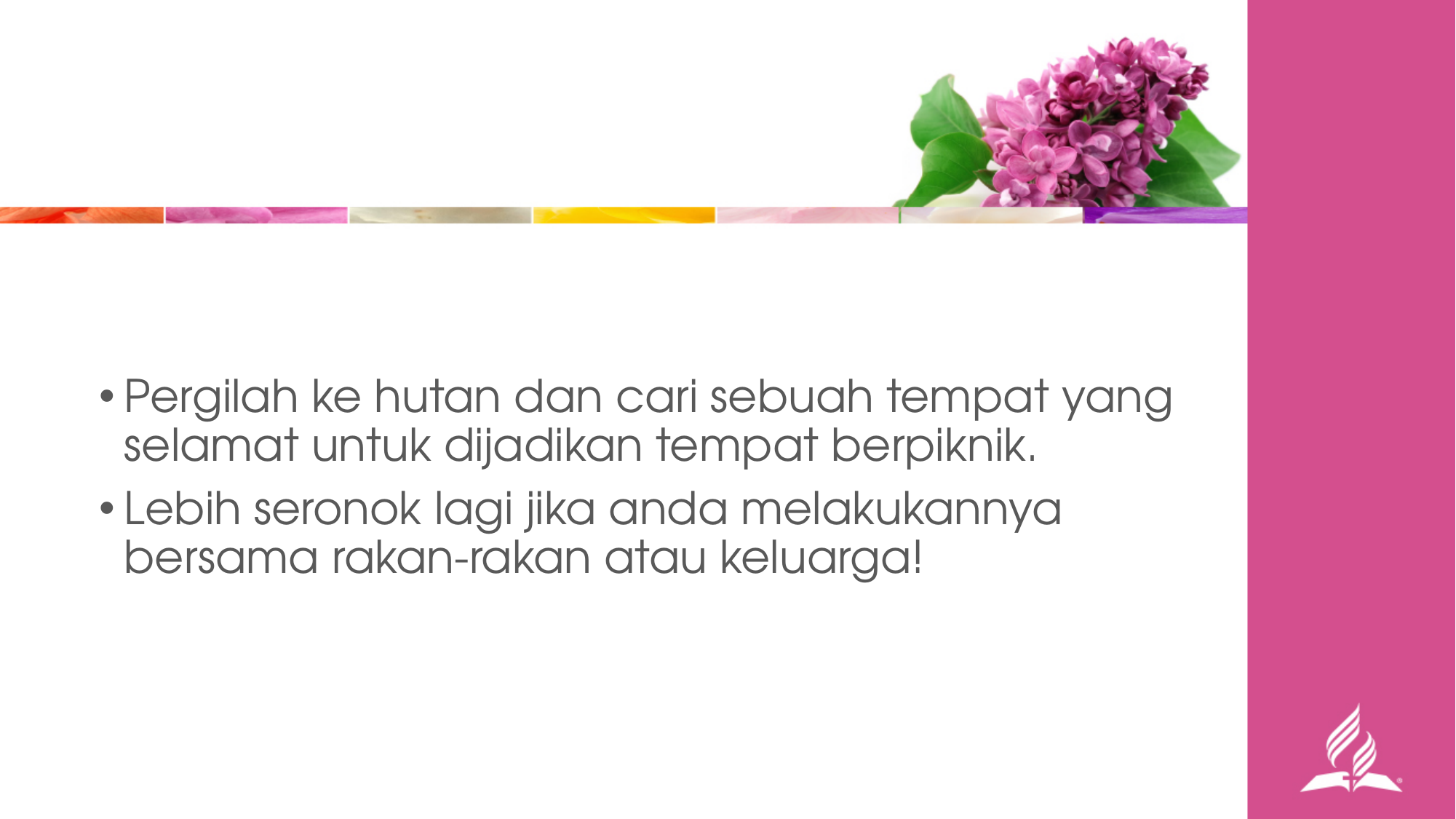

Pergilah ke hutan dan cari sebuah tempat yang selamat untuk dijadikan tempat berpiknik.
Lebih seronok lagi jika anda melakukannya bersama rakan-rakan atau keluarga!